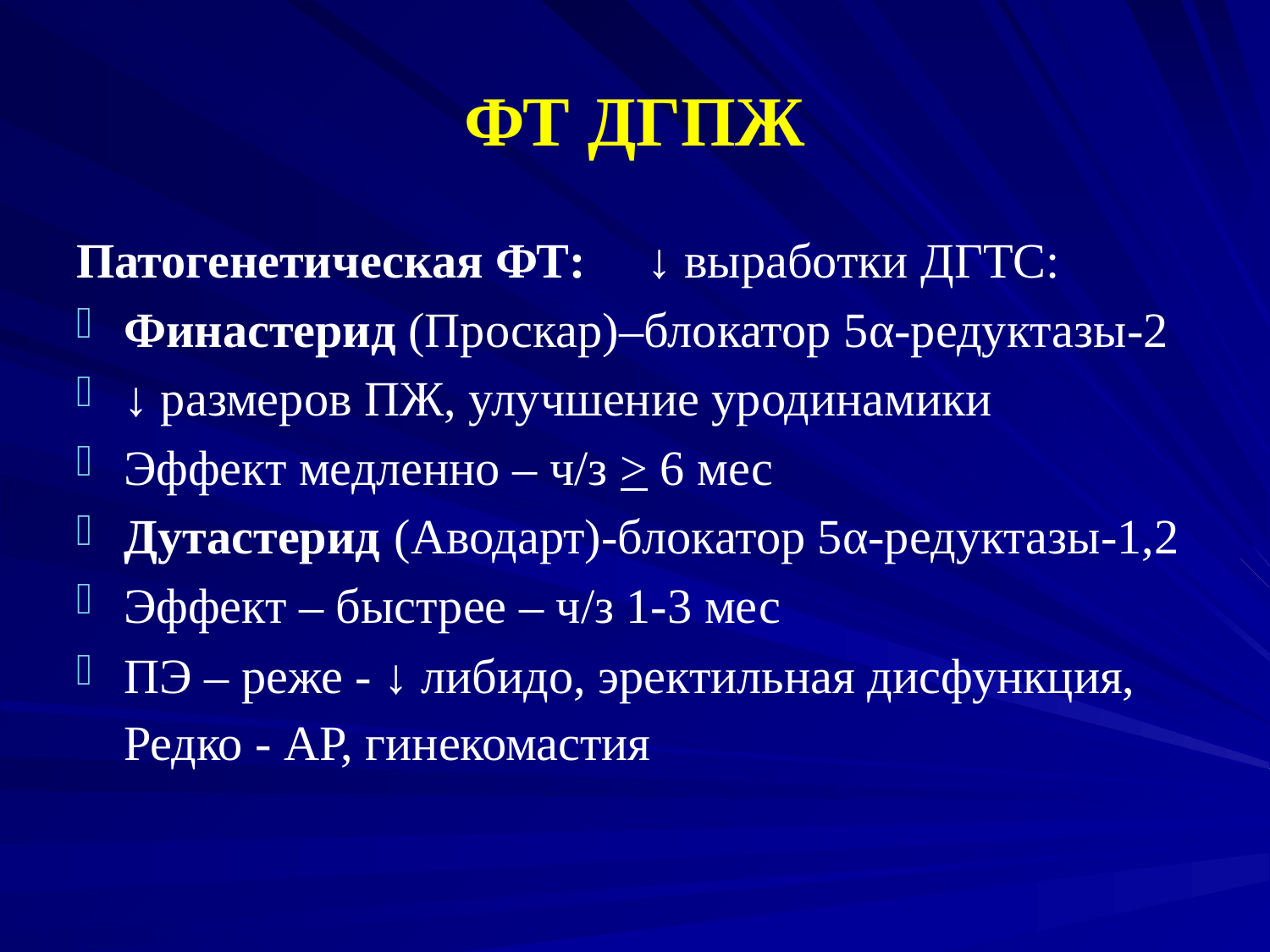

# ФТ ДГПЖ
Патогенетическая ФТ:     ↓ выработки ДГТС:
Финастерид (Проскар)–блокатор 5α-редуктазы-2
↓ размеров ПЖ, улучшение уродинамики
Эффект медленно – ч/з > 6 мес
Дутастерид (Аводарт)-блокатор 5α-редуктазы-1,2
Эффект – быстрее – ч/з 1-3 мес
ПЭ – реже - ↓ либидо, эректильная дисфункция, Редко - АР, гинекомастия